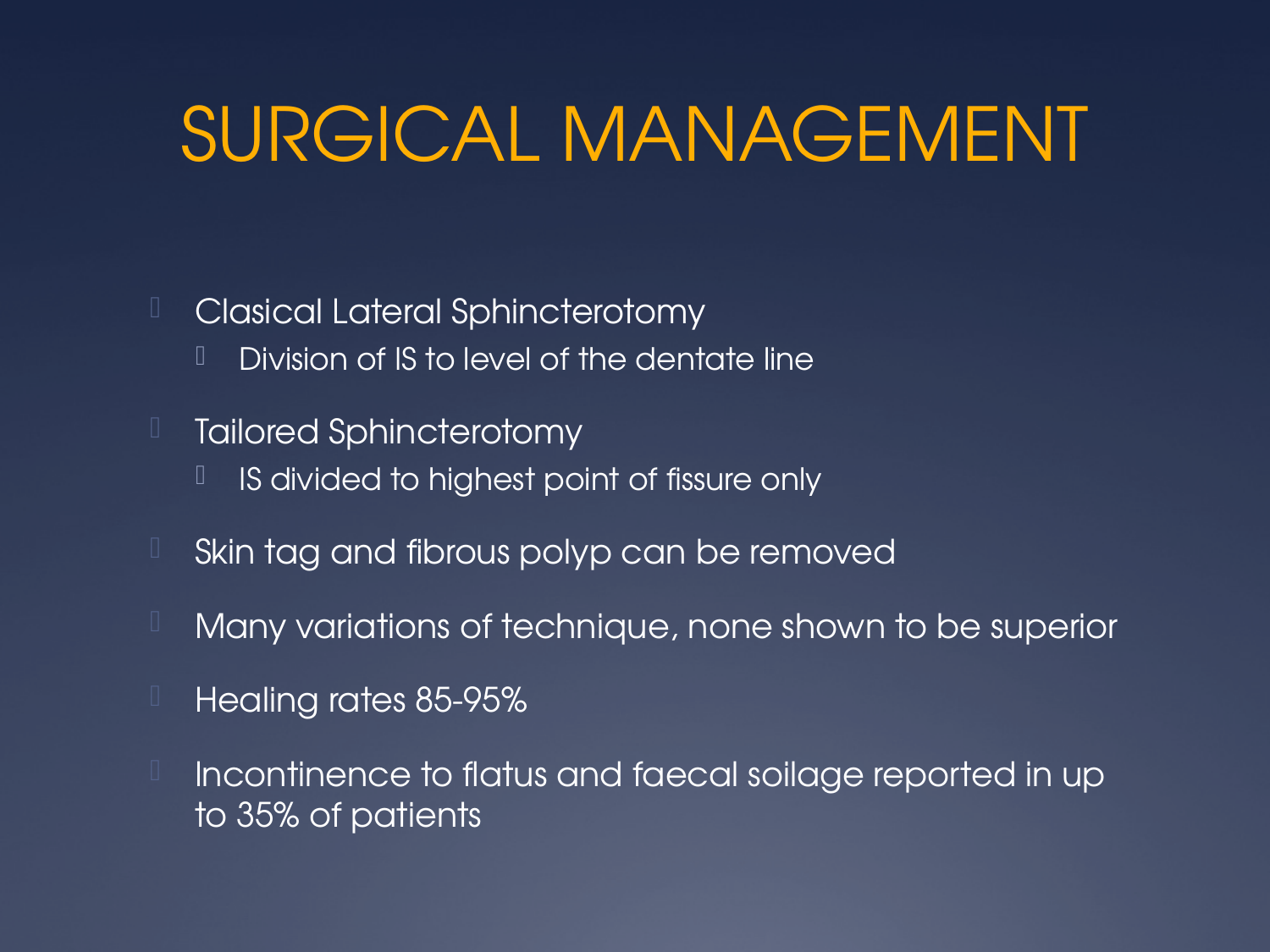

# SURGICAL MANAGEMENT
Clasical Lateral Sphincterotomy
Division of IS to level of the dentate line
Tailored Sphincterotomy
IS divided to highest point of fissure only
Skin tag and fibrous polyp can be removed
Many variations of technique, none shown to be superior
Healing rates 85-95%
Incontinence to flatus and faecal soilage reported in up to 35% of patients